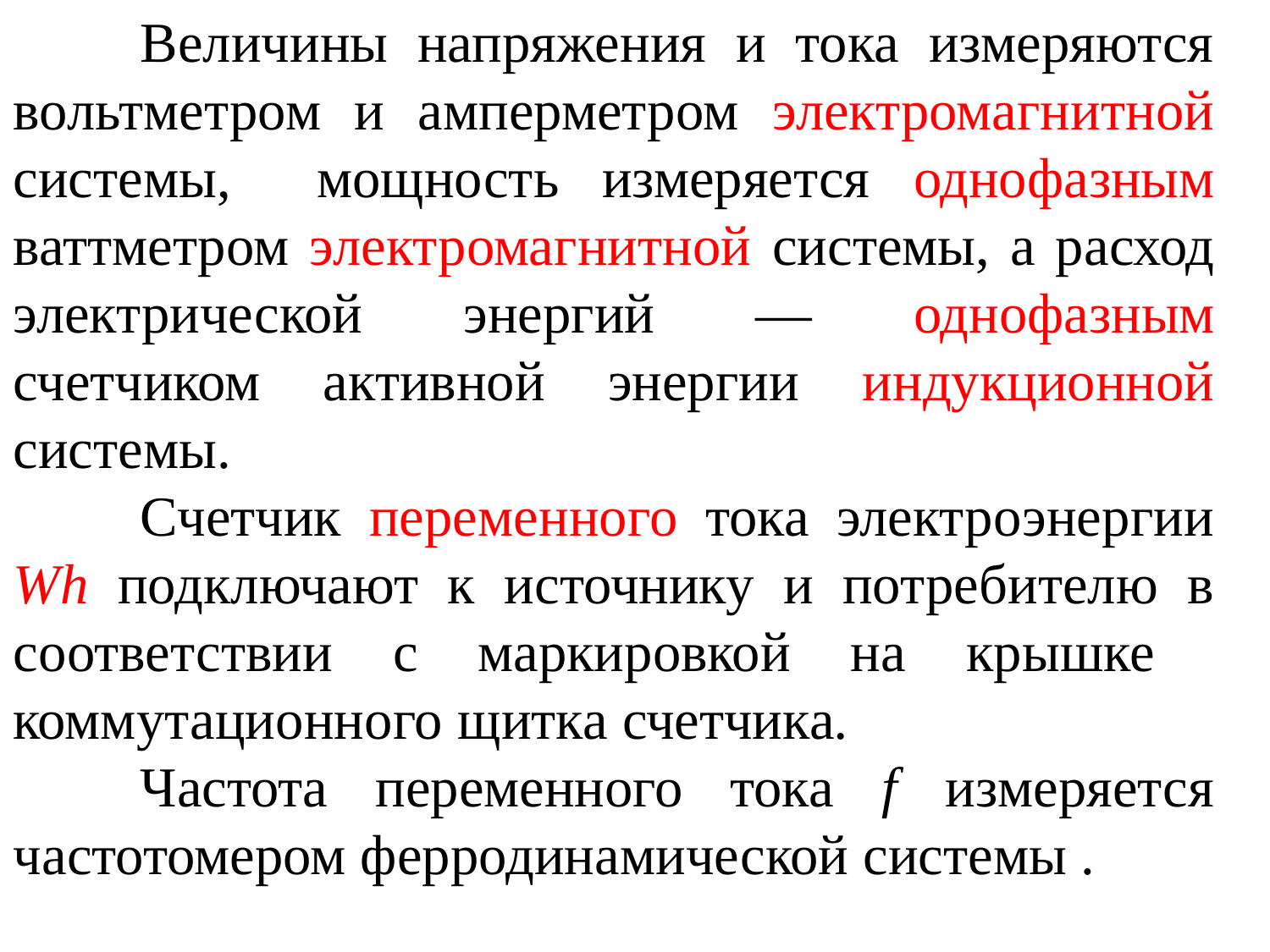

Величины напряжения и тока измеряются вольтметром и амперметром электромагнитной системы,  мощность измеряется однофазным ваттметром электромагнитной системы, а расход электрической энергий — одно­фазным счетчиком активной энергии индукционной системы.
	Счетчик переменного тока электроэнергии Wh подключают к источнику и потребителю в соответствии с маркировкой на крышке  коммутационного щитка счетчика.
	Частота переменного тока f из­меряется частотомером ферродинамической системы .